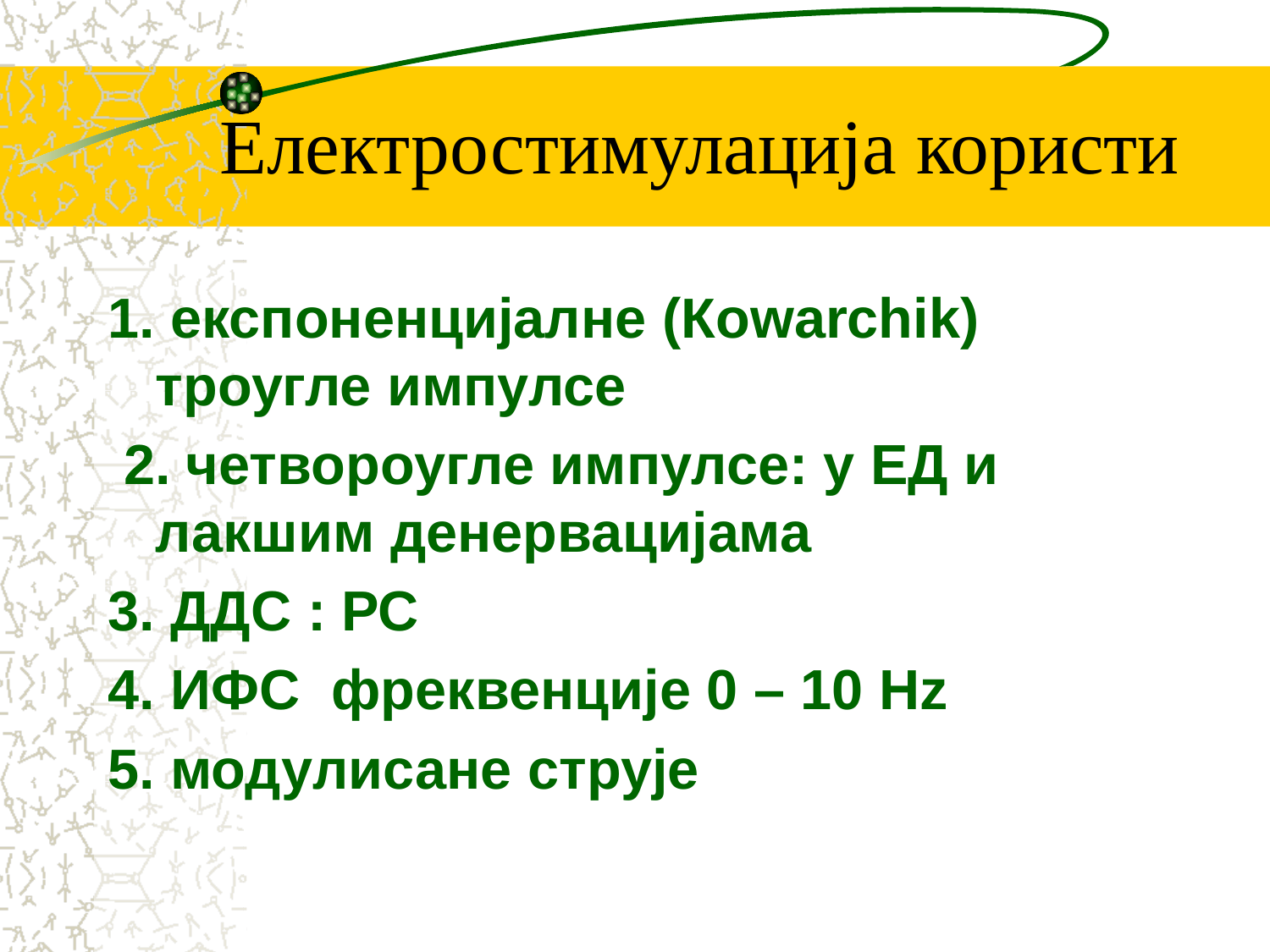

# Електростимулација користи
1. експоненцијалне (Коwаrchik) троугле импулсе
 2. четвороугле импулсе: у ЕД и лакшим денервацијама
3. ДДС : РС
4. ИФС  фреквенције 0 – 10 Hz
5. модулисане струје